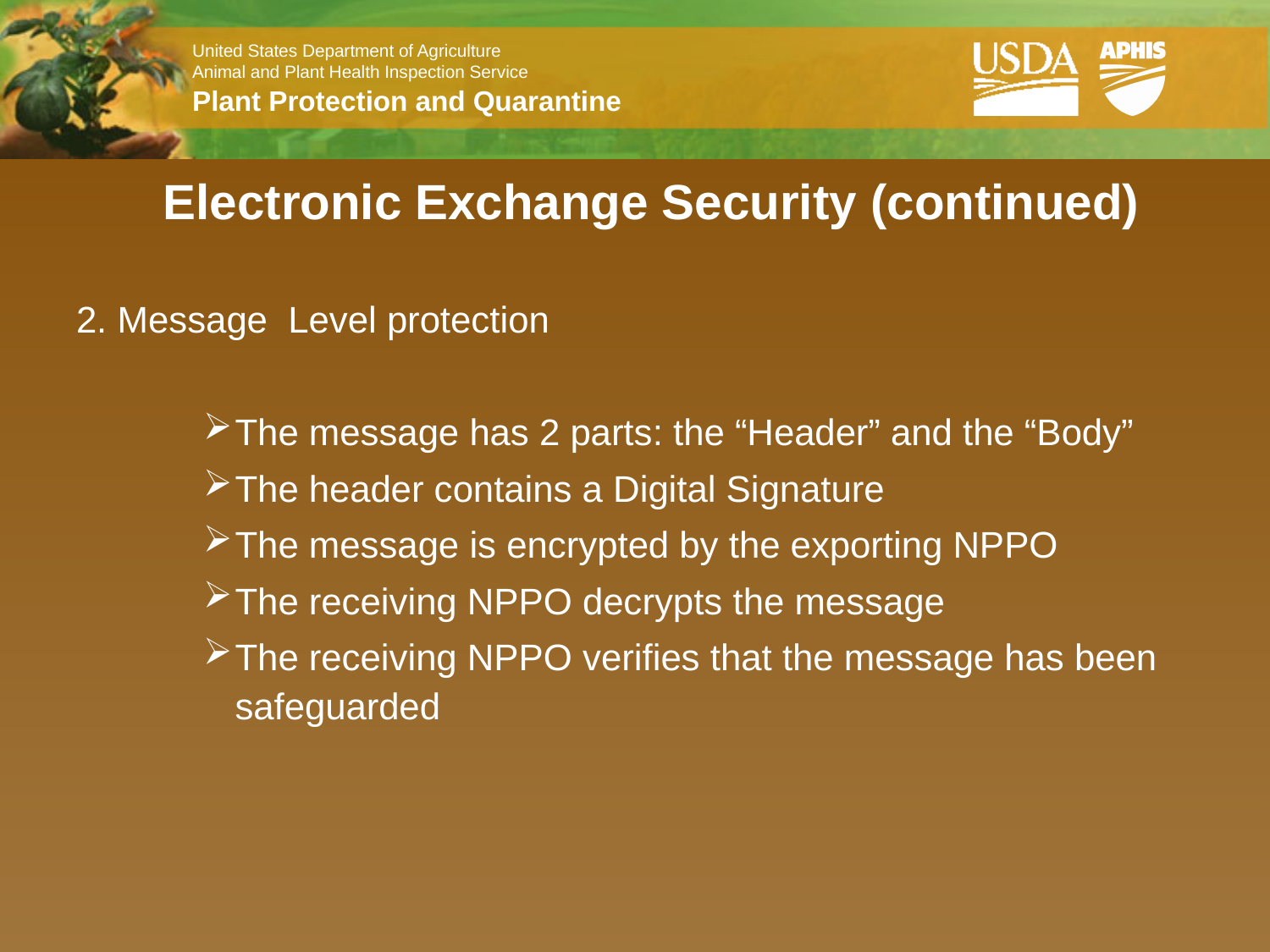

Electronic Exchange Security (continued)
2. Message  Level protection

The message has 2 parts: the “Header” and the “Body”
The header contains a Digital Signature
The message is encrypted by the exporting NPPO
The receiving NPPO decrypts the message
The receiving NPPO verifies that the message has been safeguarded